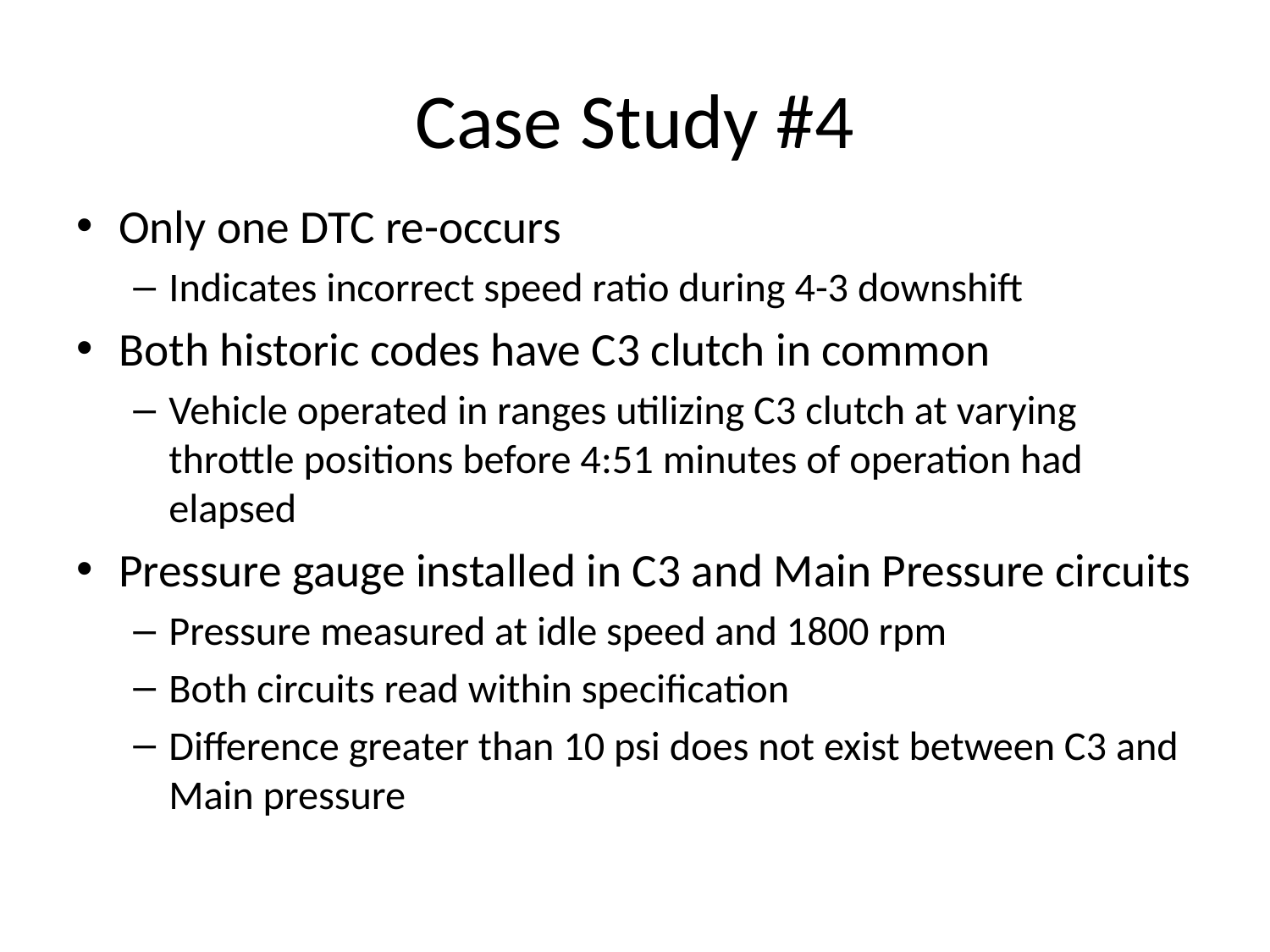

# Case Study #4
Only one DTC re-occurs
Indicates incorrect speed ratio during 4-3 downshift
Both historic codes have C3 clutch in common
Vehicle operated in ranges utilizing C3 clutch at varying throttle positions before 4:51 minutes of operation had elapsed
Pressure gauge installed in C3 and Main Pressure circuits
Pressure measured at idle speed and 1800 rpm
Both circuits read within specification
Difference greater than 10 psi does not exist between C3 and Main pressure